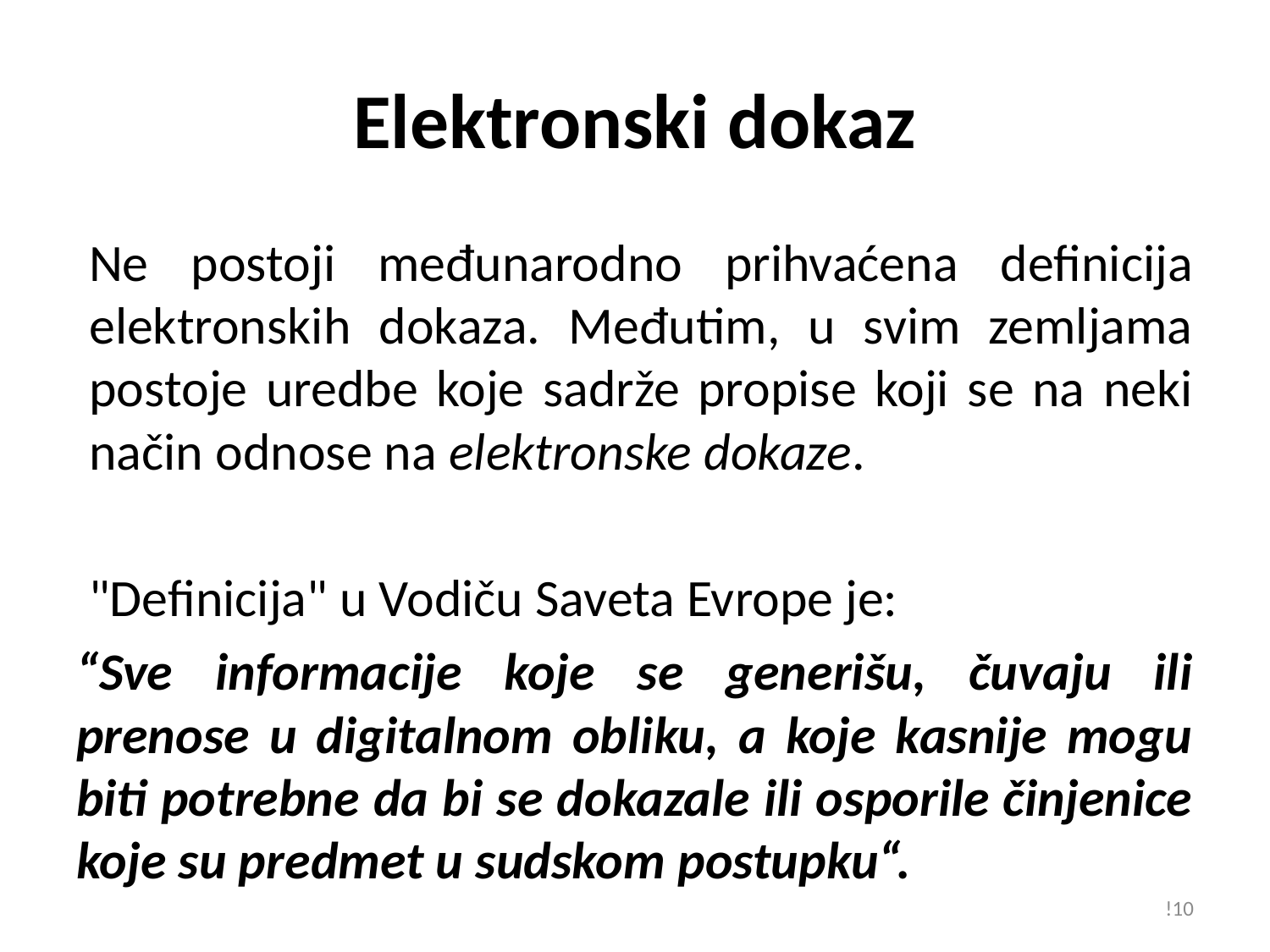

# Elektronski dokaz
Ne postoji međunarodno prihvaćena definicija elektronskih dokaza. Međutim, u svim zemljama postoje uredbe koje sadrže propise koji se na neki način odnose na elektronske dokaze.

"Definicija" u Vodiču Saveta Evrope je:
“Sve informacije koje se generišu, čuvaju ili prenose u digitalnom obliku, a koje kasnije mogu biti potrebne da bi se dokazale ili osporile činjenice koje su predmet u sudskom postupku“.

!10